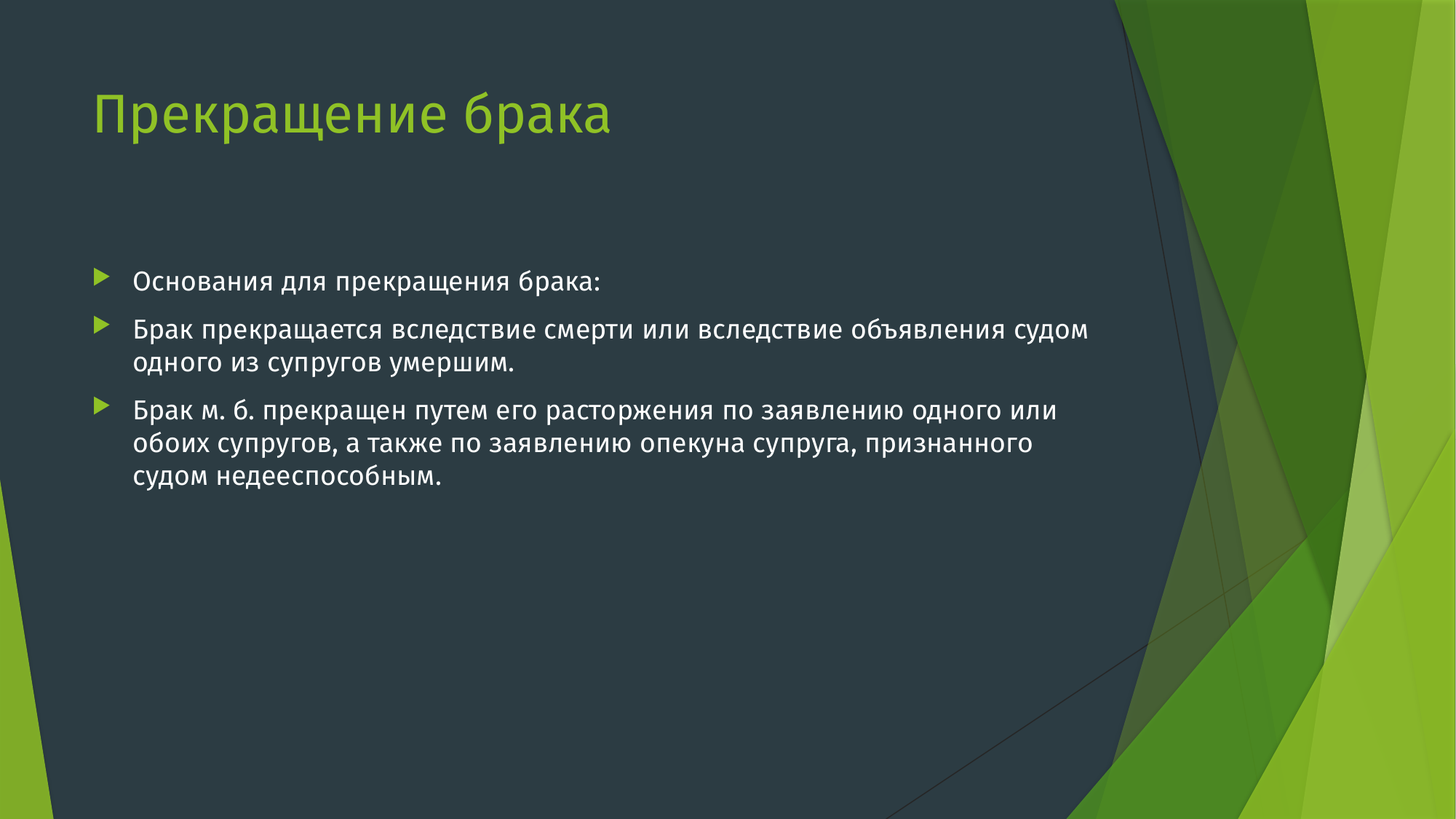

# Прекращение брака
Основания для прекращения брака:
Брак прекращается вследствие смерти или вследствие объявления судом одного из супругов умершим.
Брак м. б. прекращен путем его расторжения по заявлению одного или обоих супругов, а также по заявлению опекуна супруга, признанного судом недееспособным.